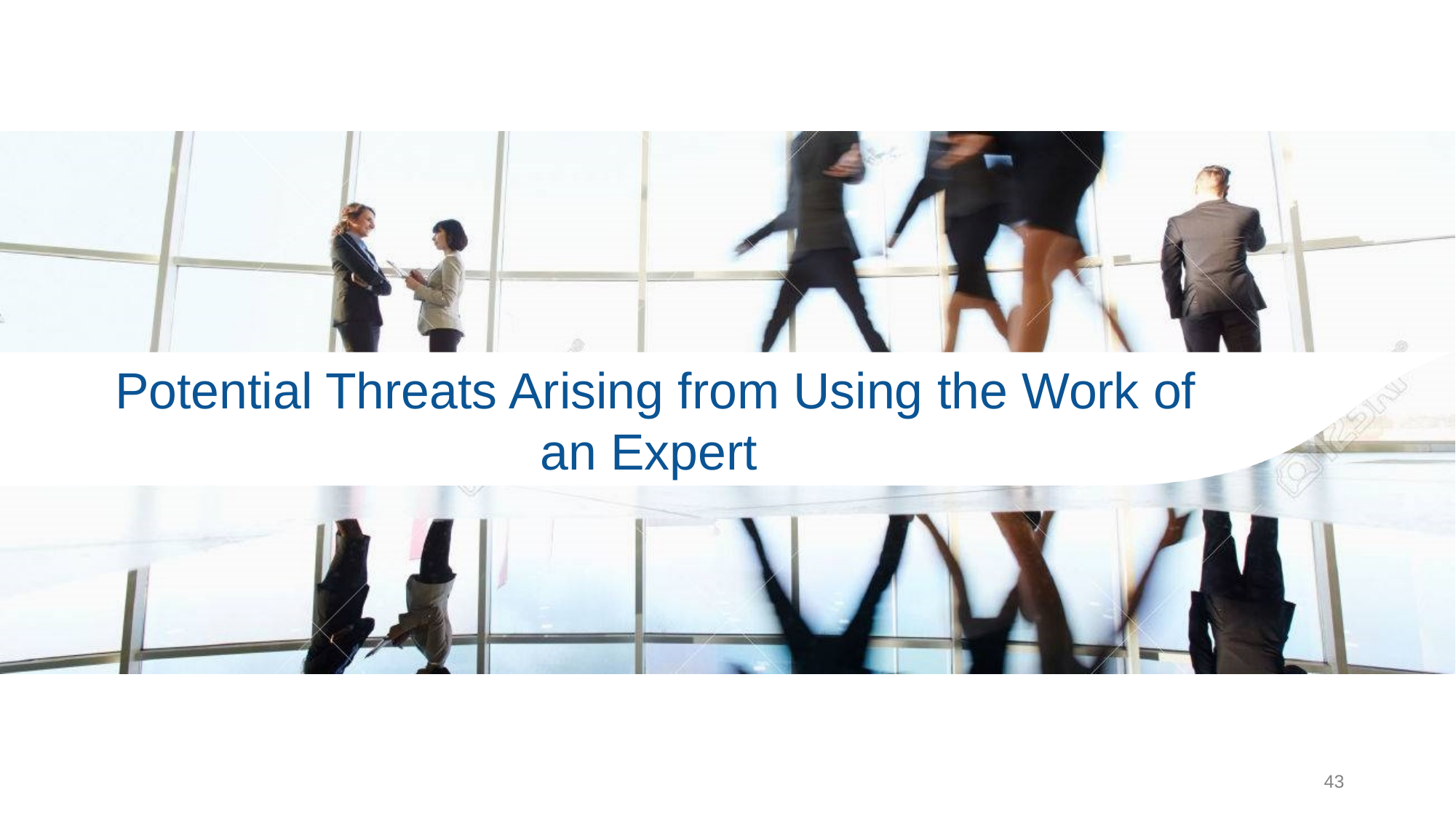

# Potential Threats Arising from Using the Work of an Expert
43